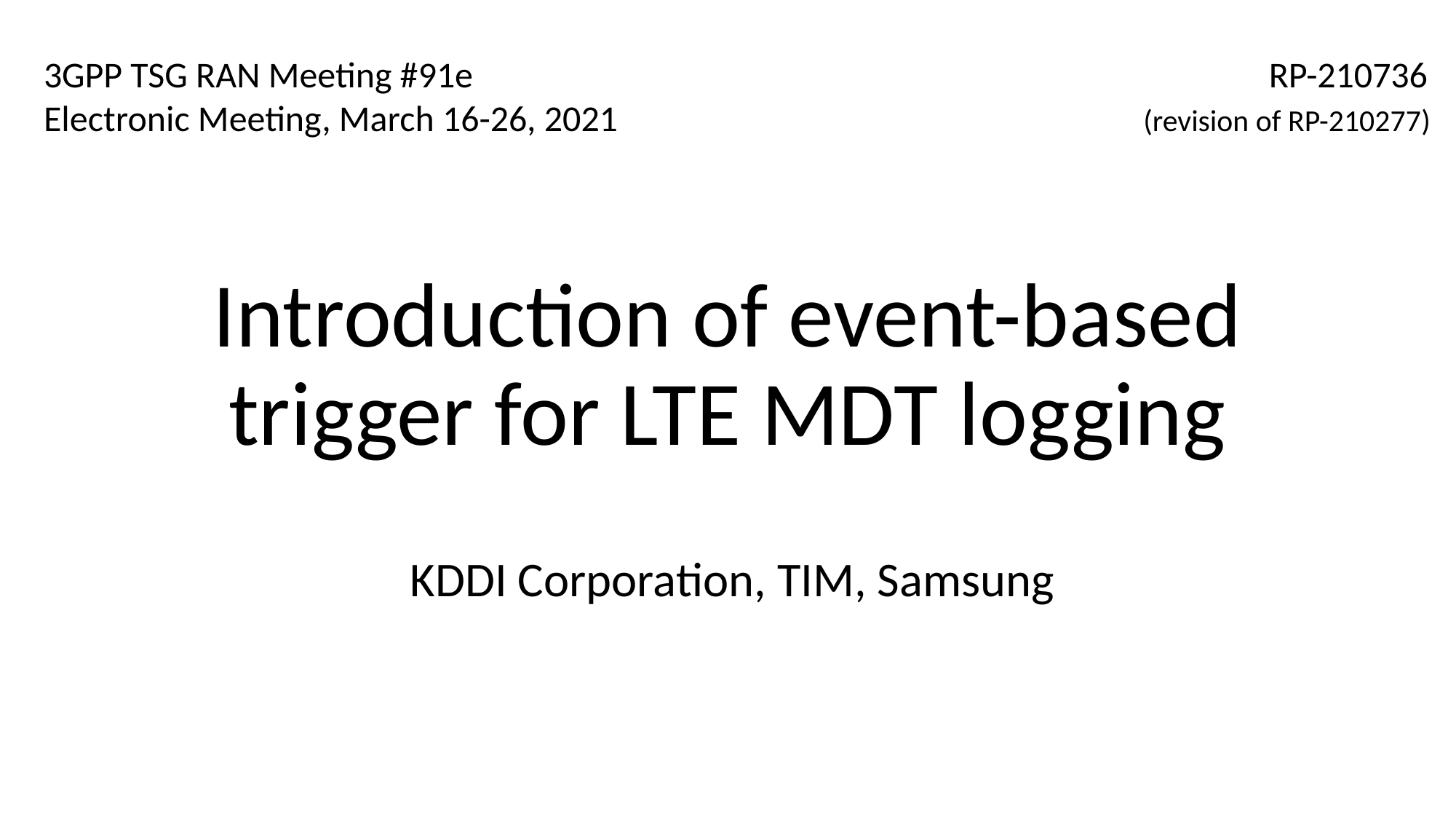

3GPP TSG RAN Meeting #91e								   RP-210736
Electronic Meeting, March 16-26, 2021 				    	 (revision of RP-210277)
# Introduction of event-based trigger for LTE MDT logging
 KDDI Corporation, TIM, Samsung